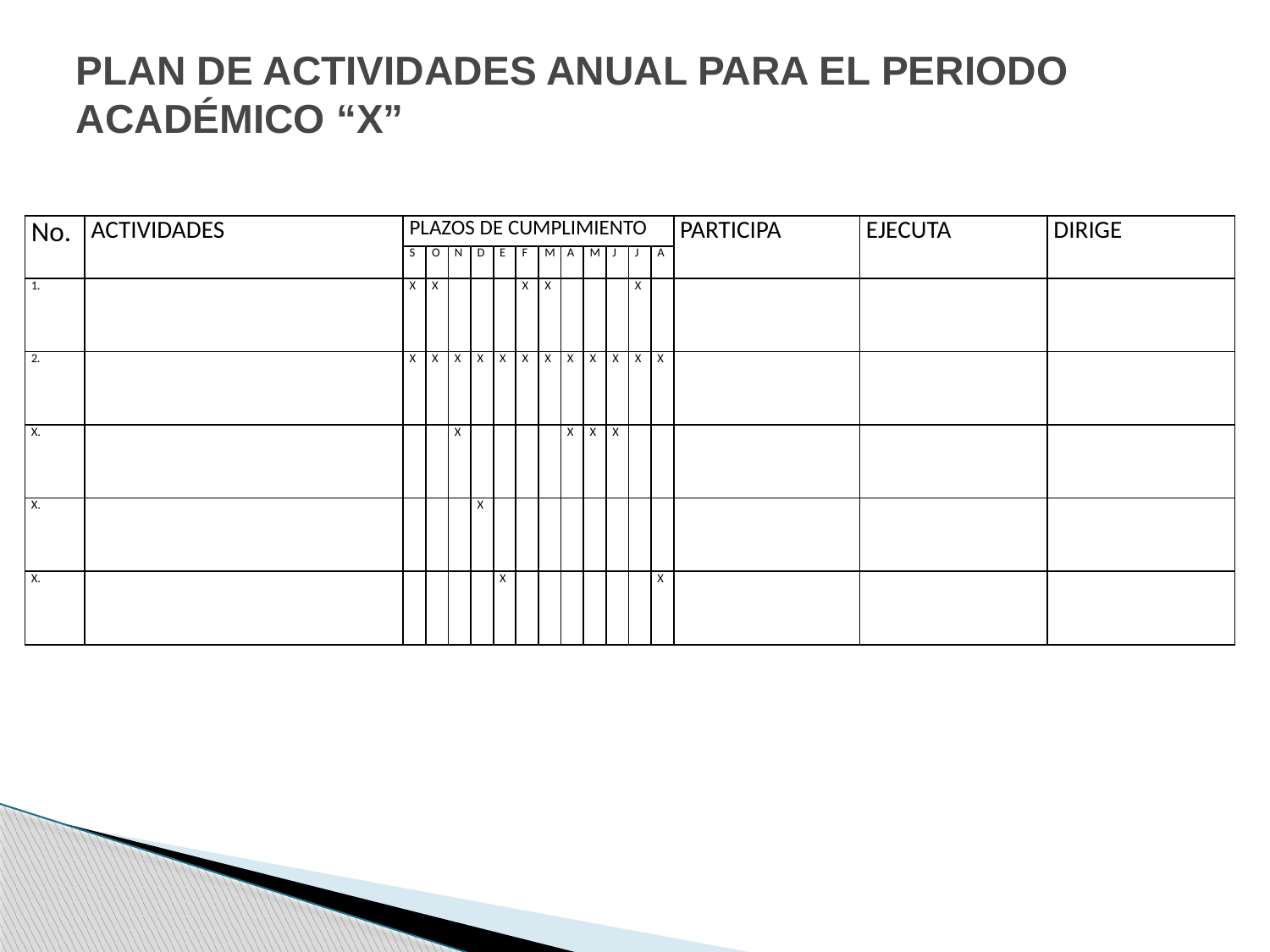

# PLAN DE ACTIVIDADES ANUAL PARA EL PERIODO ACADÉMICO “X”
| No. | ACTIVIDADES | PLAZOS DE CUMPLIMIENTO |  |  |  |  |  |  |  |  |  |  |  | PARTICIPA | EJECUTA | DIRIGE |
| --- | --- | --- | --- | --- | --- | --- | --- | --- | --- | --- | --- | --- | --- | --- | --- | --- |
|  |  | S | O | N | D | E | F | M | A | M | J | J | A |  |  |  |
| 1. |  | X | X |  |  |  | X | X |  |  |  | X |  |  |  |  |
| 2. |  | X | X | X | X | X | X | X | X | X | X | X | X |  |  |  |
| X. |  |  |  | X |  |  |  |  | X | X | X |  |  |  |  |  |
| X. |  |  |  |  | X |  |  |  |  |  |  |  |  |  |  |  |
| X. |  |  |  |  |  | X |  |  |  |  |  |  | X |  |  |  |